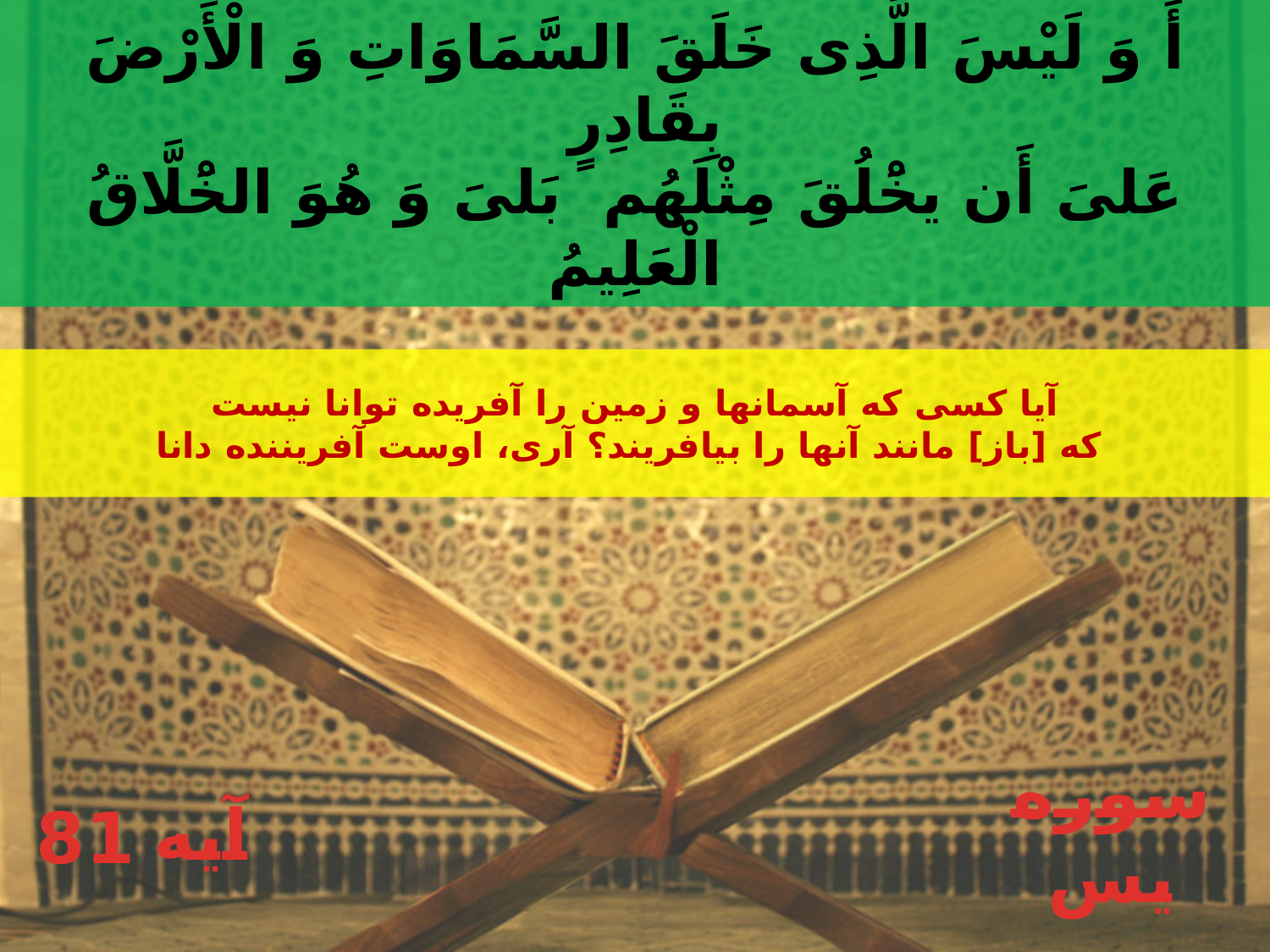

أَ وَ لَيْسَ الَّذِى خَلَقَ السَّمَاوَاتِ وَ الْأَرْضَ بِقَادِرٍ
عَلىَ أَن يخَْلُقَ مِثْلَهُم  بَلىَ‏ وَ هُوَ الخَْلَّاقُ الْعَلِيمُ
آيا كسى كه آسمانها و زمين را آفريده توانا نيست
 كه [باز] مانند آنها را بيافريند؟ آرى، اوست آفريننده دانا
81